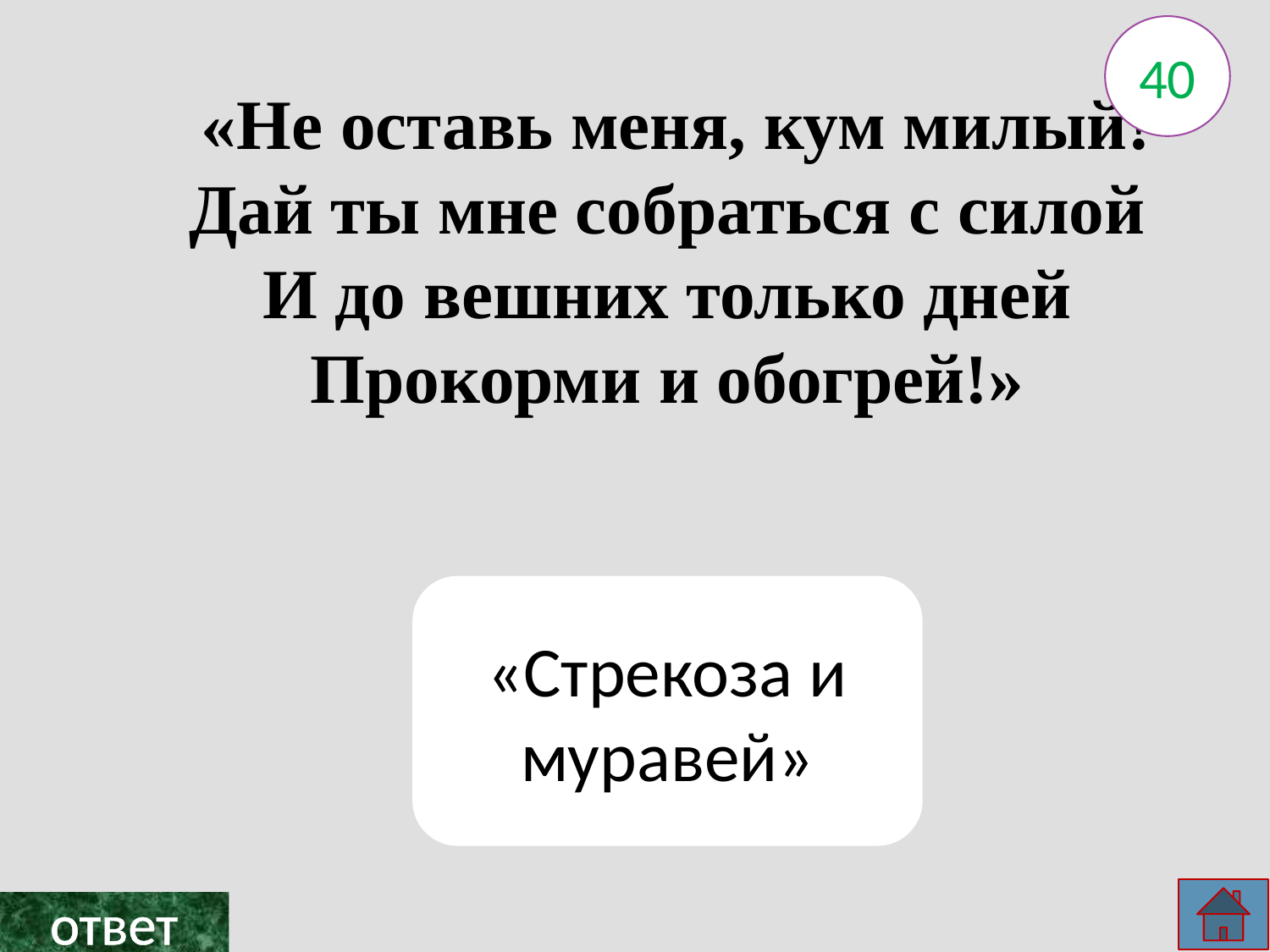

40
 «Не оставь меня, кум милый!
Дай ты мне собраться с силой
И до вешних только дней
Прокорми и обогрей!»

«Стрекоза и муравей»

ответ